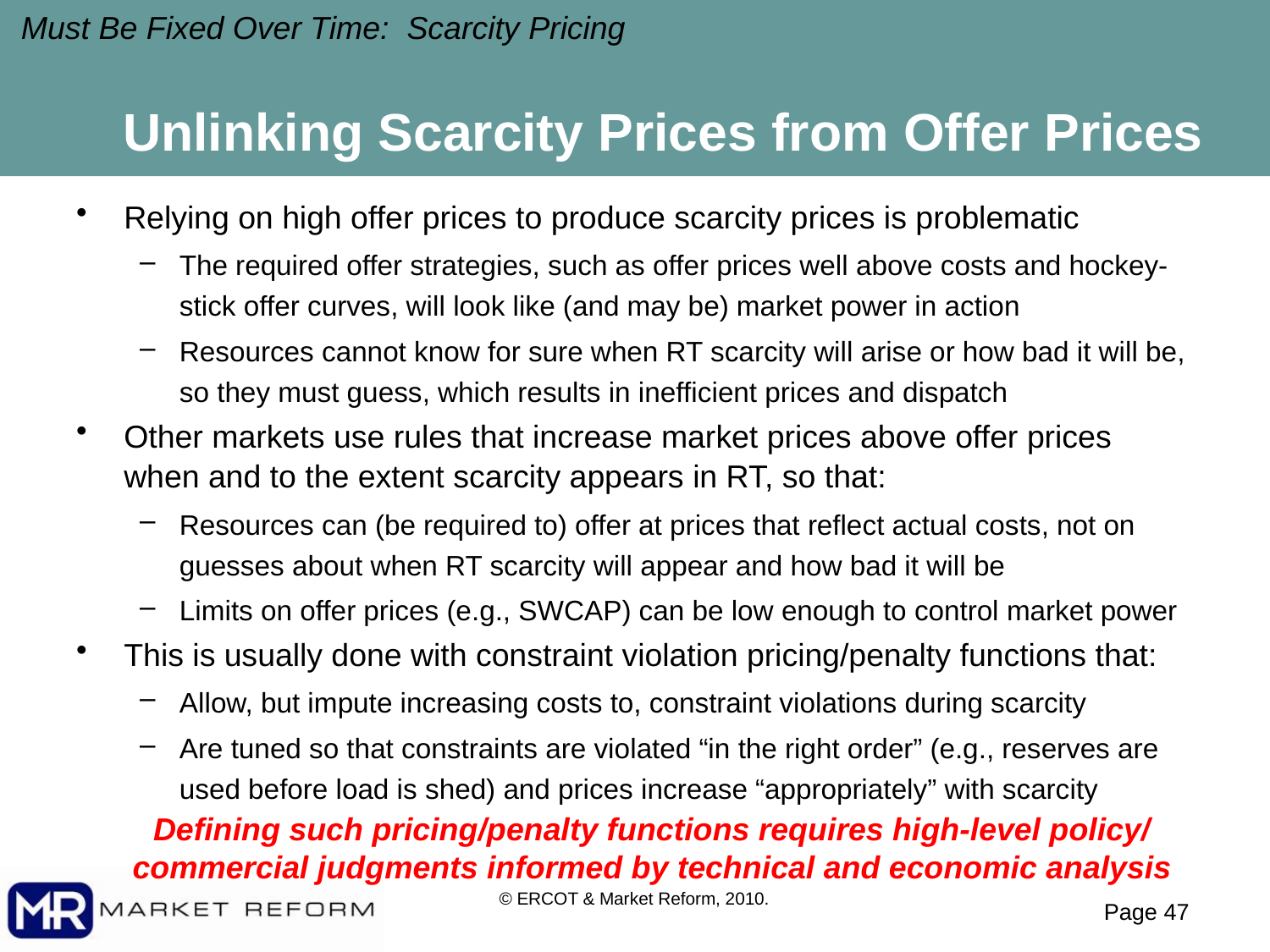

Must Be Fixed Over Time:  Scarcity Pricing
# Unlinking Scarcity Prices from Offer Prices
Relying on high offer prices to produce scarcity prices is problematic
The required offer strategies, such as offer prices well above costs and hockey-stick offer curves, will look like (and may be) market power in action
Resources cannot know for sure when RT scarcity will arise or how bad it will be, so they must guess, which results in inefficient prices and dispatch
Other markets use rules that increase market prices above offer prices when and to the extent scarcity appears in RT, so that:
Resources can (be required to) offer at prices that reflect actual costs, not on guesses about when RT scarcity will appear and how bad it will be
Limits on offer prices (e.g., SWCAP) can be low enough to control market power
This is usually done with constraint violation pricing/penalty functions that:
Allow, but impute increasing costs to, constraint violations during scarcity
Are tuned so that constraints are violated “in the right order” (e.g., reserves are used before load is shed) and prices increase “appropriately” with scarcity
Defining such pricing/penalty functions requires high-level policy/ commercial judgments informed by technical and economic analysis
© ERCOT & Market Reform, 2010.
Page 47